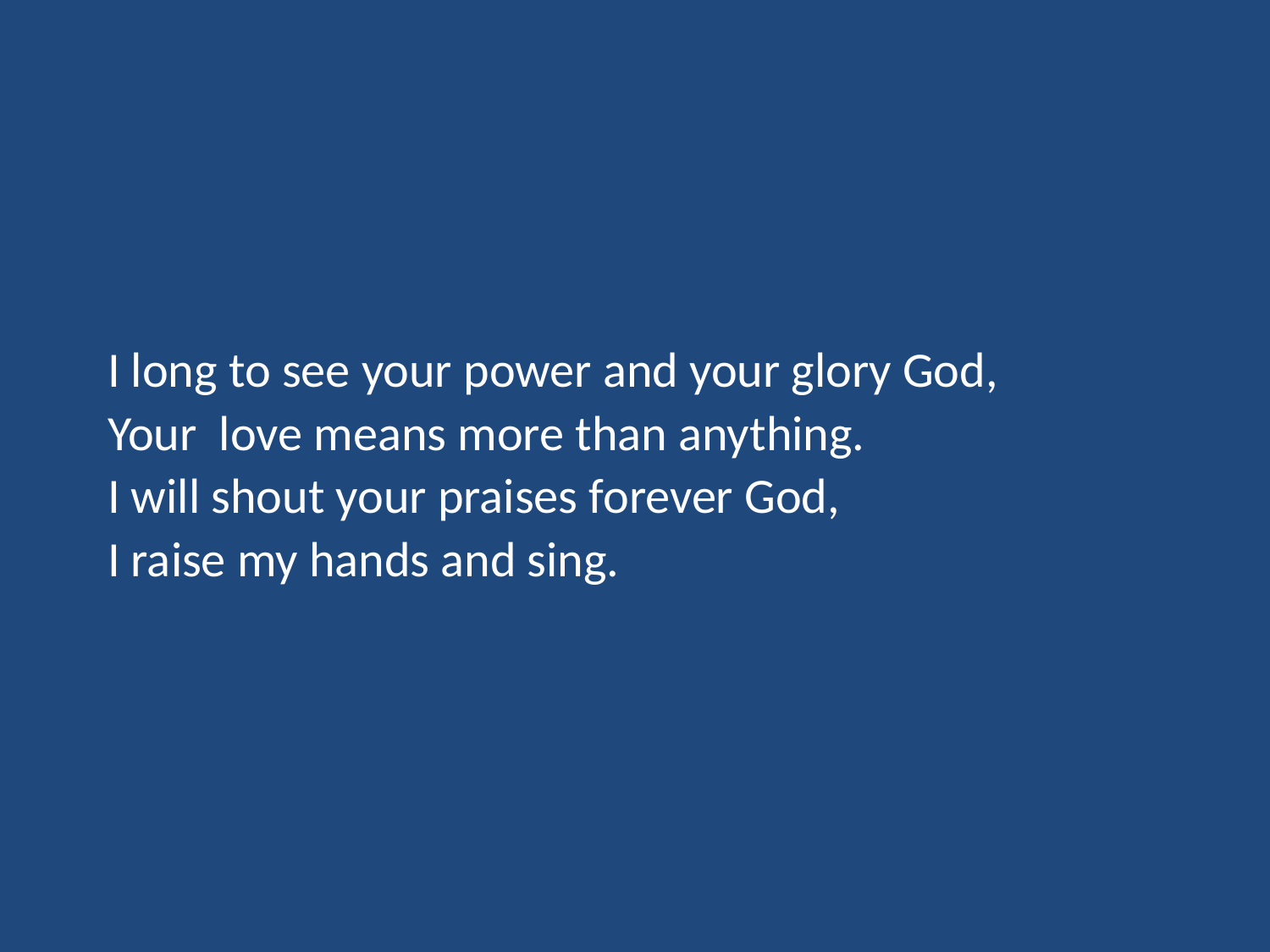

I long to see your power and your glory God,
Your  love means more than anything.
I will shout your praises forever God,
I raise my hands and sing.